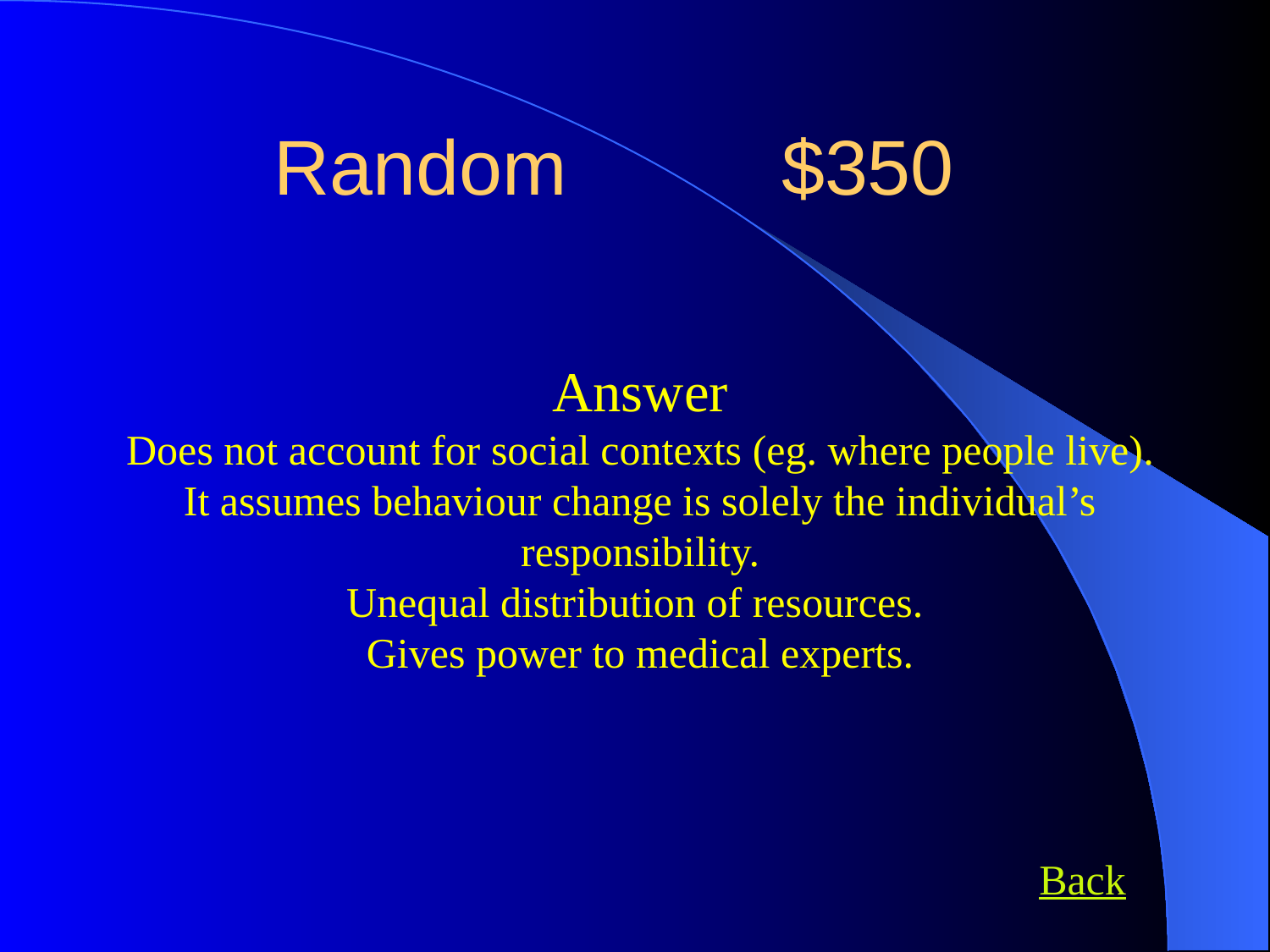

Random 		$350
Answer
Does not account for social contexts (eg. where people live).
It assumes behaviour change is solely the individual’s responsibility.
Unequal distribution of resources.
Gives power to medical experts.

Back